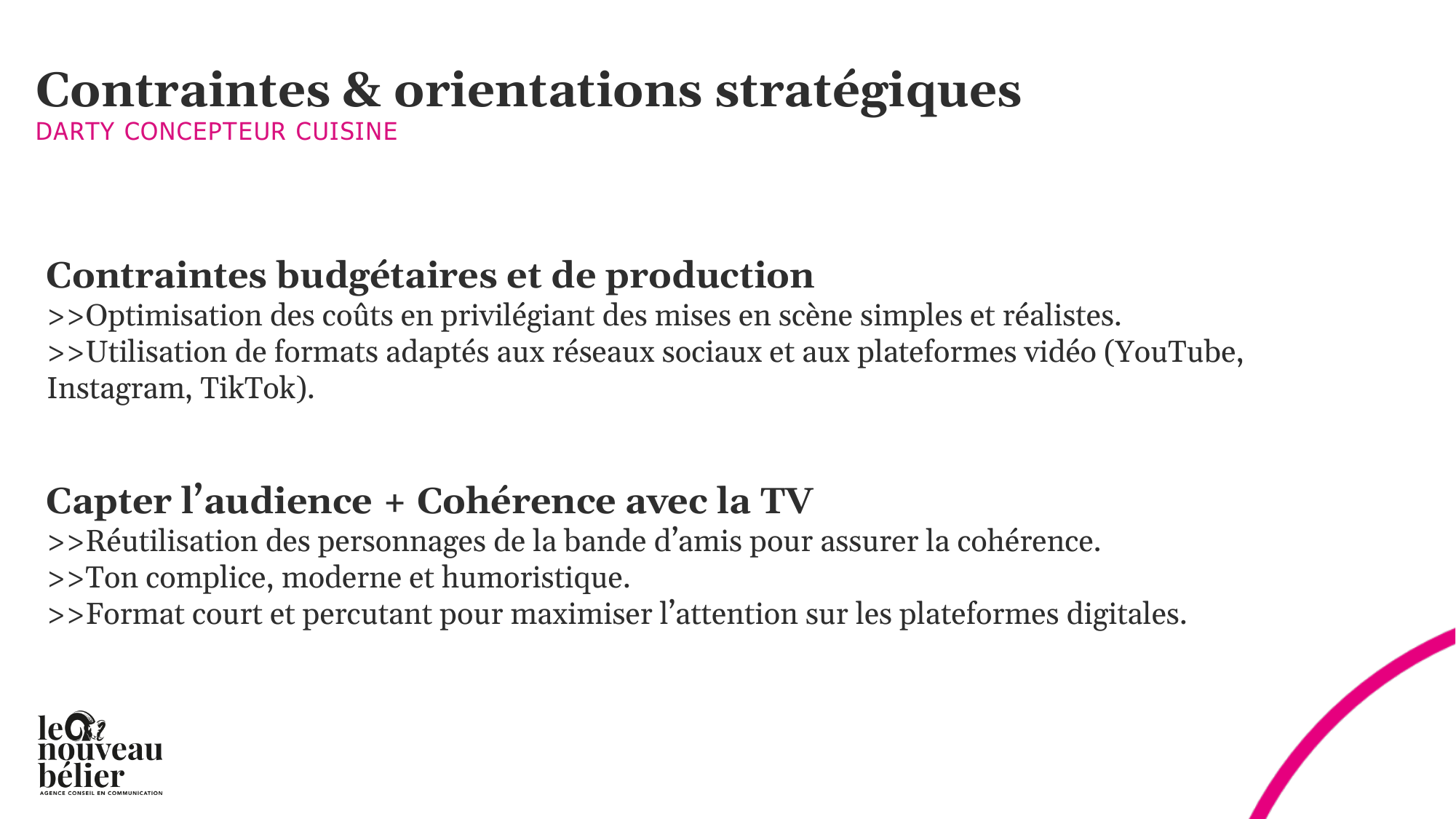

# Contraintes & orientations stratégiques
Darty Concepteur cuisine

Contraintes budgétaires et de production
>>Optimisation des coûts en privilégiant des mises en scène simples et réalistes.
>>Utilisation de formats adaptés aux réseaux sociaux et aux plateformes vidéo (YouTube, Instagram, TikTok).
Capter l’audience + Cohérence avec la TV
>>Réutilisation des personnages de la bande d’amis pour assurer la cohérence.
>>Ton complice, moderne et humoristique.
>>Format court et percutant pour maximiser l’attention sur les plateformes digitales.